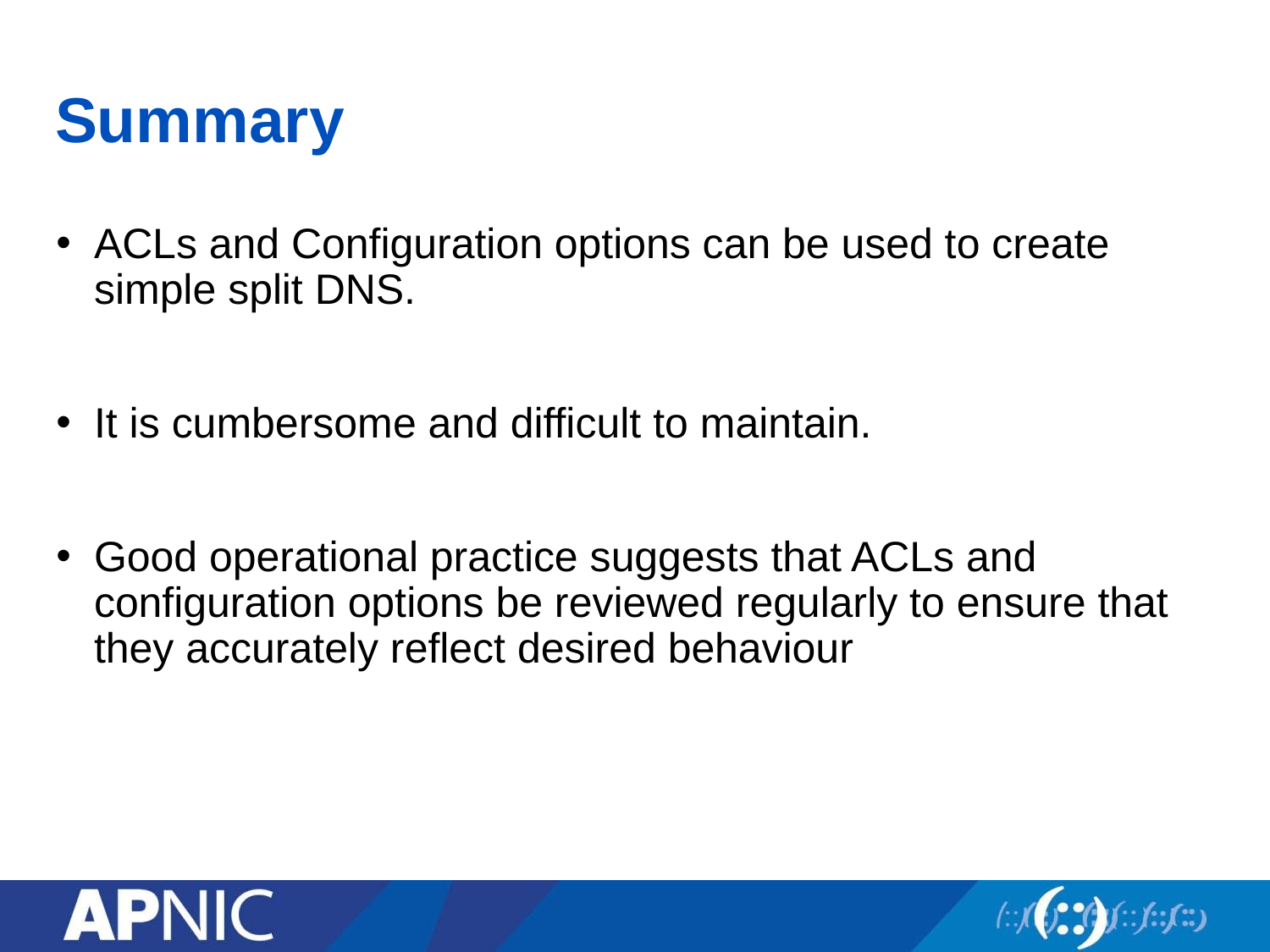

# Summary
ACLs and Configuration options can be used to create simple split DNS.

It is cumbersome and difficult to maintain.

Good operational practice suggests that ACLs and configuration options be reviewed regularly to ensure that they accurately reflect desired behaviour